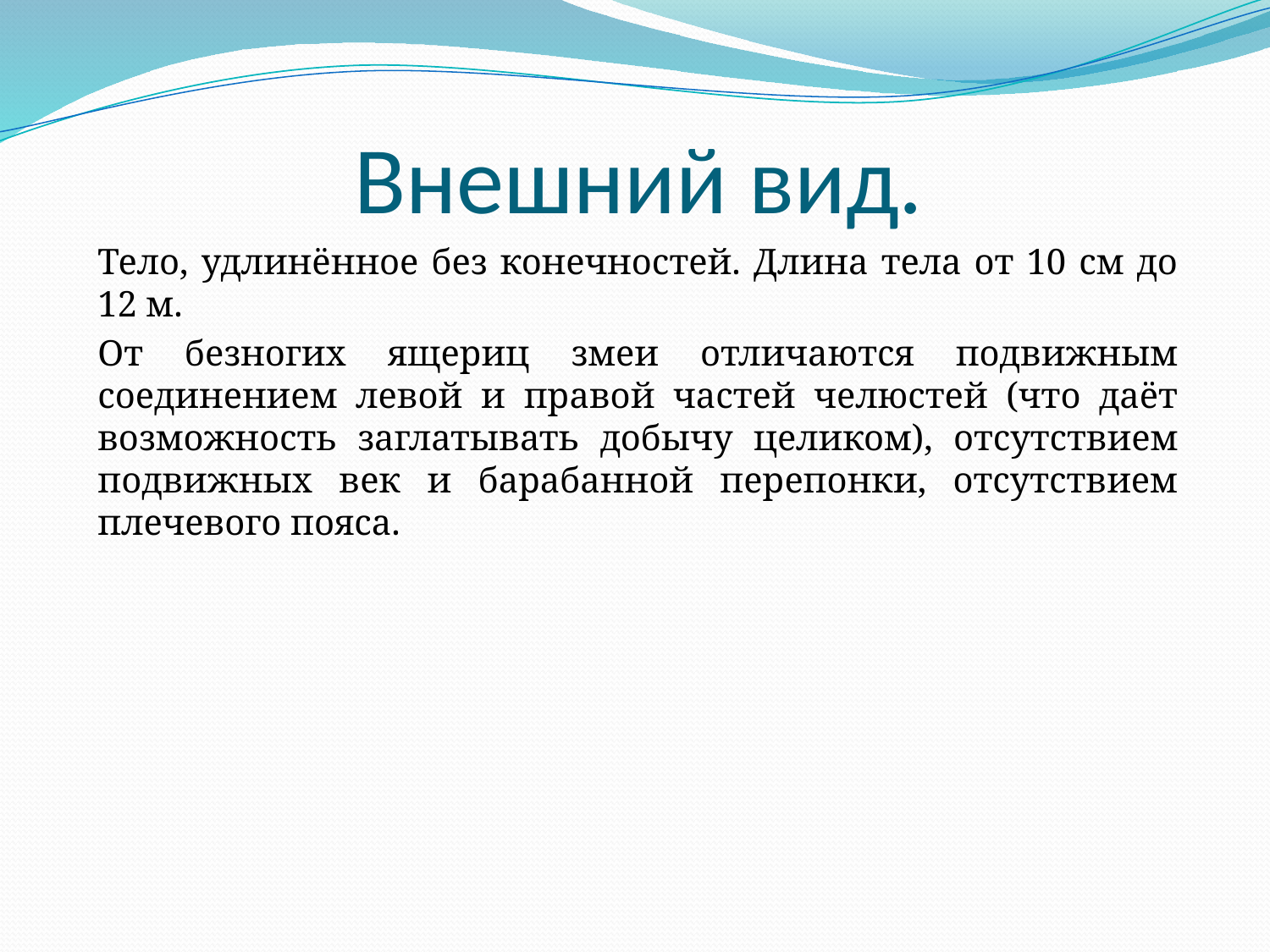

# Внешний вид.
Тело, удлинённое без конечностей. Длина тела от 10 см до 12 м.
От безногих ящериц змеи отличаются подвижным соединением левой и правой частей челюстей (что даёт возможность заглатывать добычу целиком), отсутствием подвижных век и барабанной перепонки, отсутствием плечевого пояса.